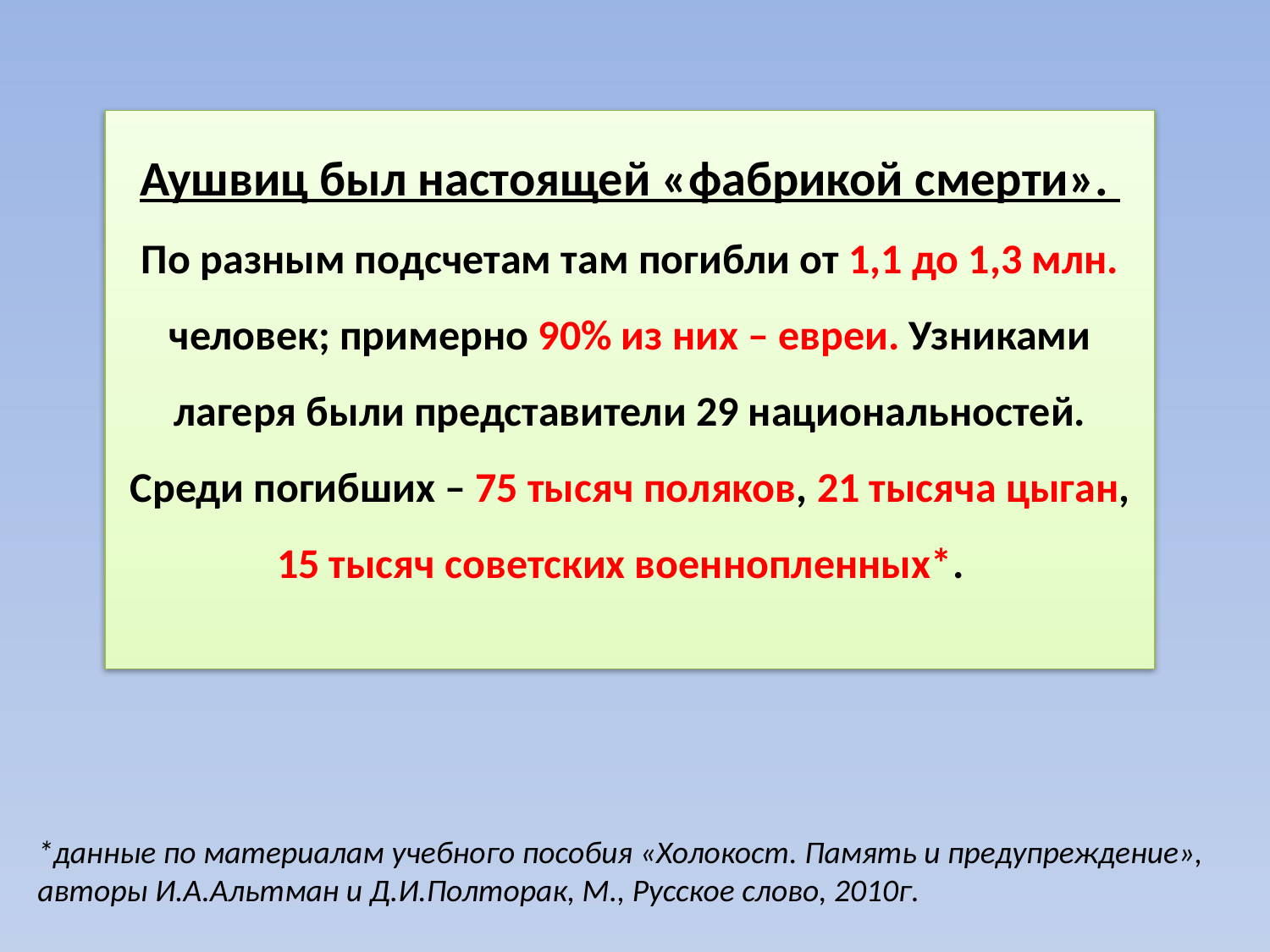

Аушвиц был настоящей «фабрикой смерти».
По разным подсчетам там погибли от 1,1 до 1,3 млн. человек; примерно 90% из них – евреи. Узниками лагеря были представители 29 национальностей. Среди погибших – 75 тысяч поляков, 21 тысяча цыган, 15 тысяч советских военнопленных*.

*данные по материалам учебного пособия «Холокост. Память и предупреждение», авторы И.А.Альтман и Д.И.Полторак, М., Русское слово, 2010г.